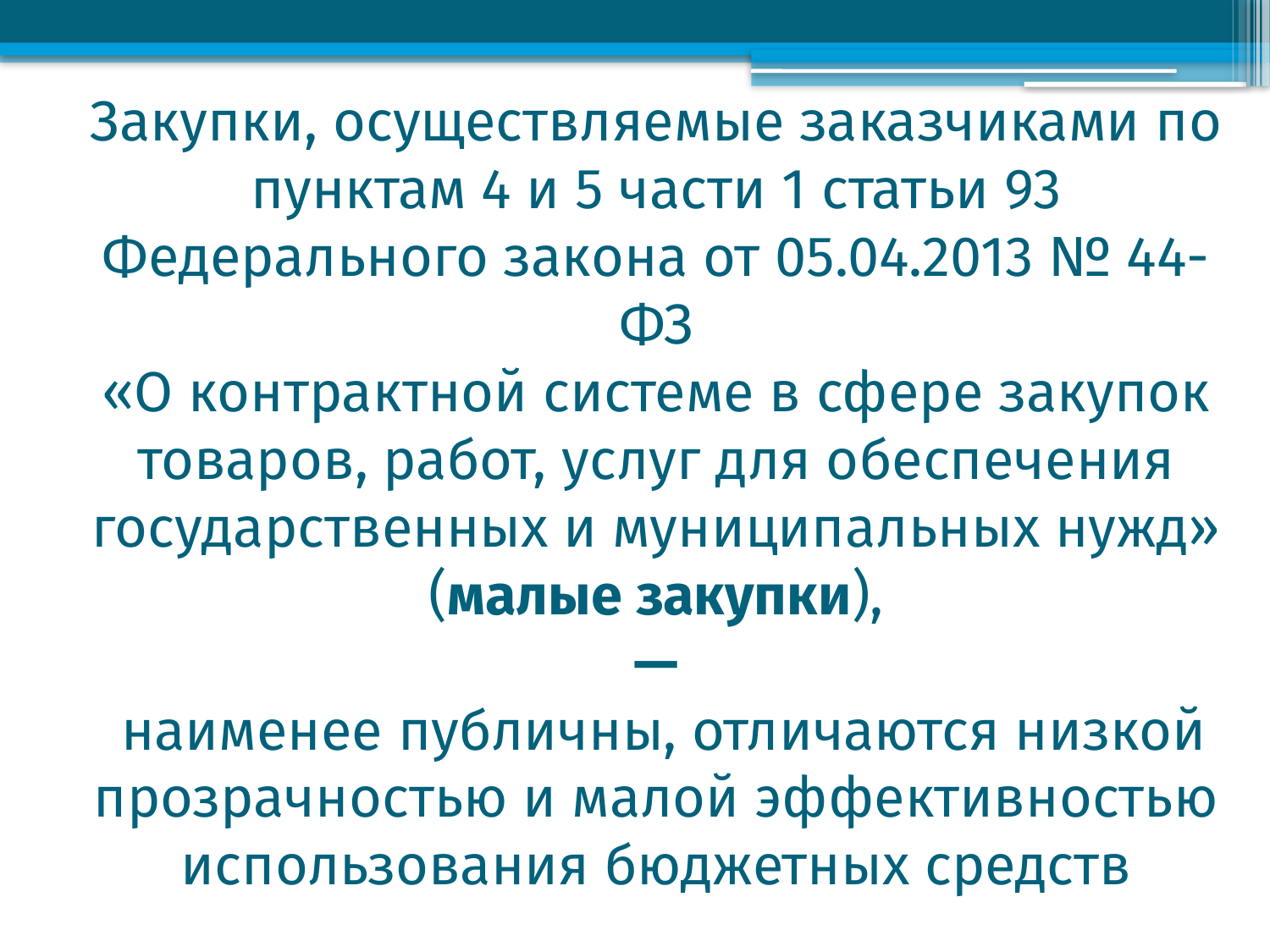

# Закупки, осуществляемые заказчиками по пунктам 4 и 5 части 1 статьи 93 Федерального закона от 05.04.2013 № 44-ФЗ «О контрактной системе в сфере закупок товаров, работ, услуг для обеспечения государственных и муниципальных нужд» (малые закупки), — наименее публичны, отличаются низкой прозрачностью и малой эффективностью использования бюджетных средств